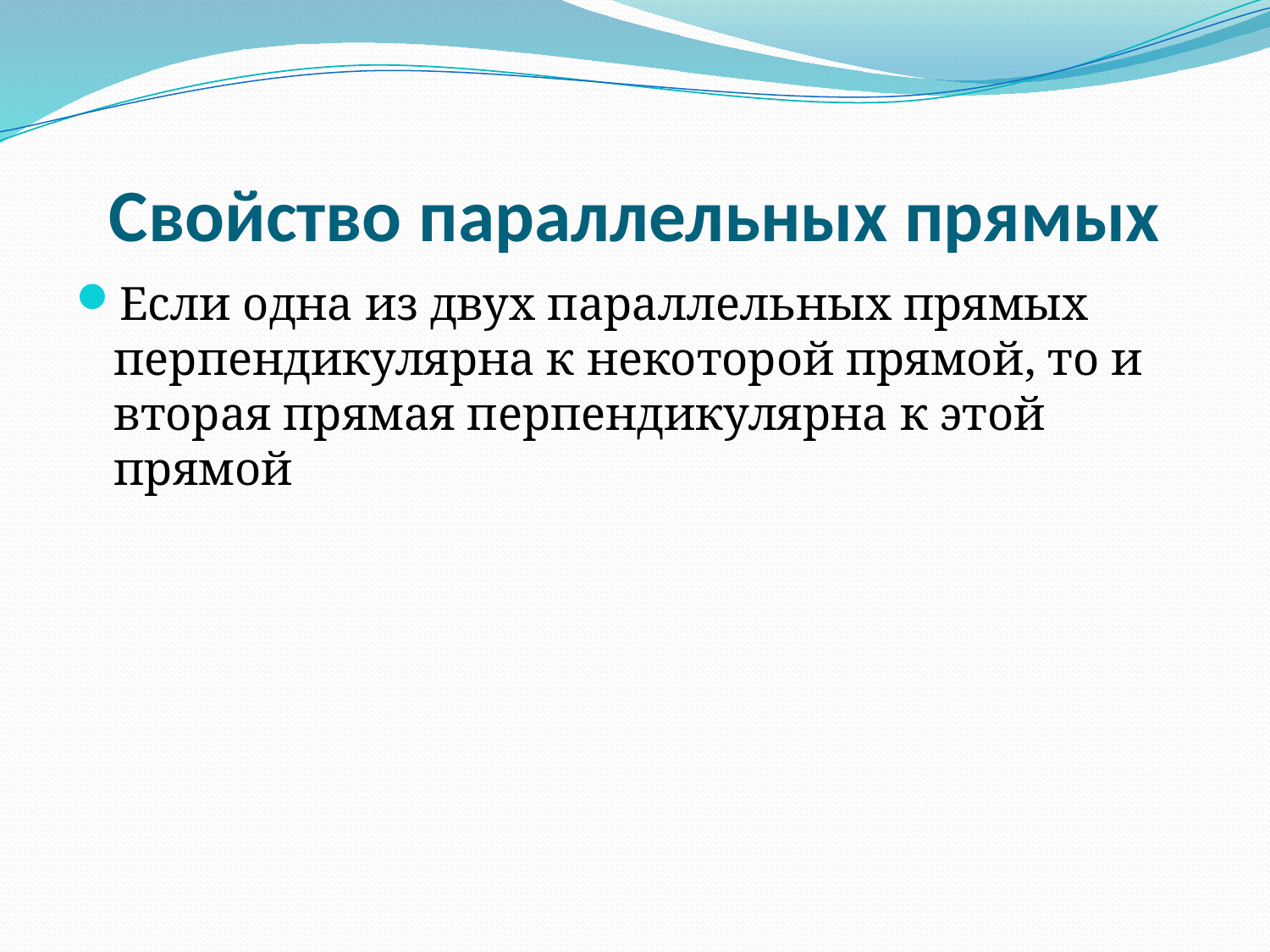

# Свойство параллельных прямых
Если одна из двух параллельных прямых перпендикулярна к некоторой прямой, то и вторая прямая перпендикулярна к этой прямой